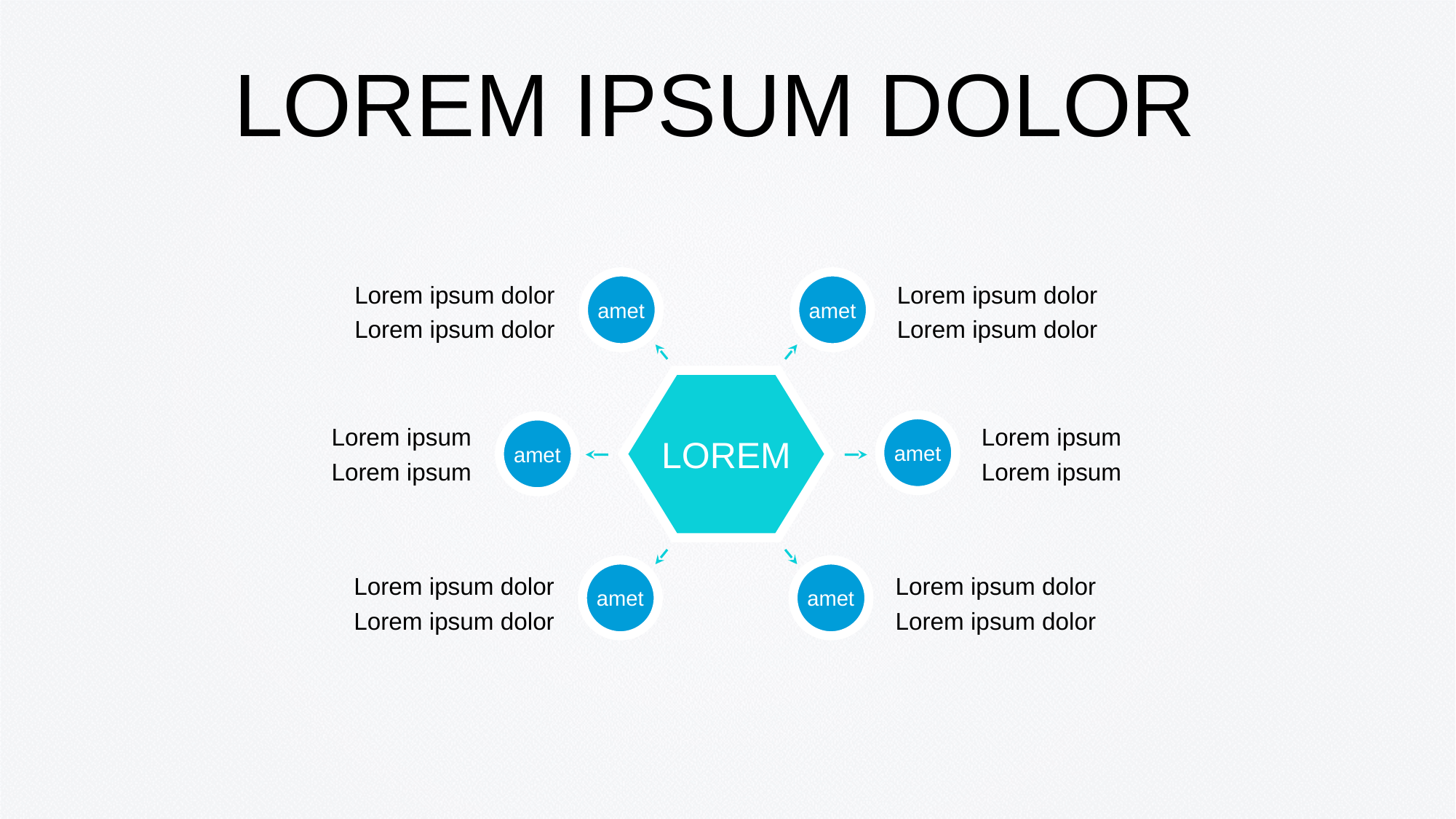

# LOREM IPSUM DOLOR
Lorem ipsum dolor
Lorem ipsum dolor
Lorem ipsum dolor
Lorem ipsum dolor
amet
amet

LOREM
Lorem ipsum Lorem ipsum
Lorem ipsum
Lorem ipsum
amet
amet

Lorem ipsum dolor
Lorem ipsum dolor
Lorem ipsum dolor
Lorem ipsum dolor

amet
amet